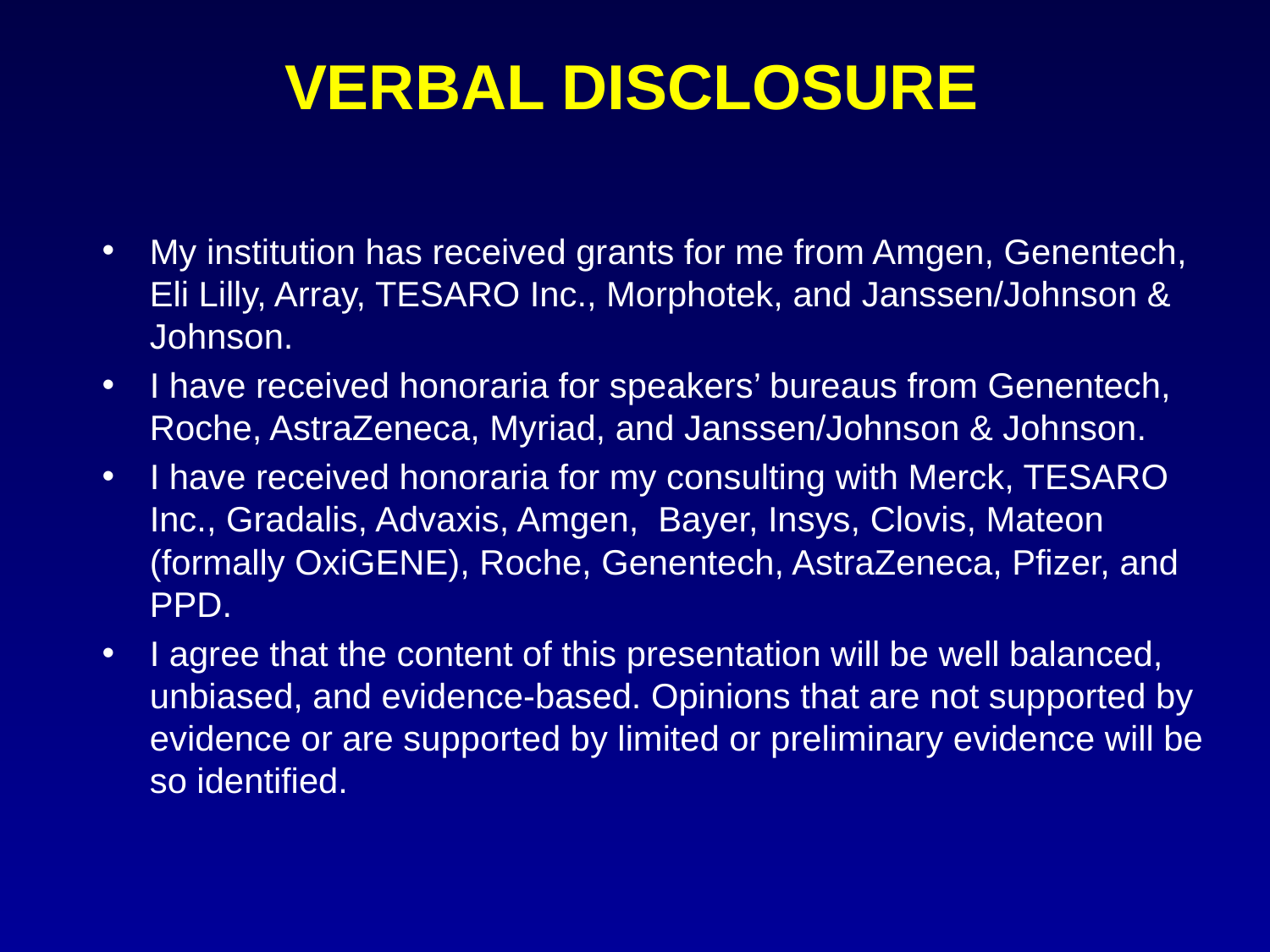

# VERBAL DISCLOSURE
My institution has received grants for me from Amgen, Genentech, Eli Lilly, Array, TESARO Inc., Morphotek, and Janssen/Johnson & Johnson.
I have received honoraria for speakers’ bureaus from Genentech, Roche, AstraZeneca, Myriad, and Janssen/Johnson & Johnson.
I have received honoraria for my consulting with Merck, TESARO Inc., Gradalis, Advaxis, Amgen,  Bayer, Insys, Clovis, Mateon (formally OxiGENE), Roche, Genentech, AstraZeneca, Pfizer, and PPD.
I agree that the content of this presentation will be well balanced, unbiased, and evidence-based. Opinions that are not supported by evidence or are supported by limited or preliminary evidence will be so identified.